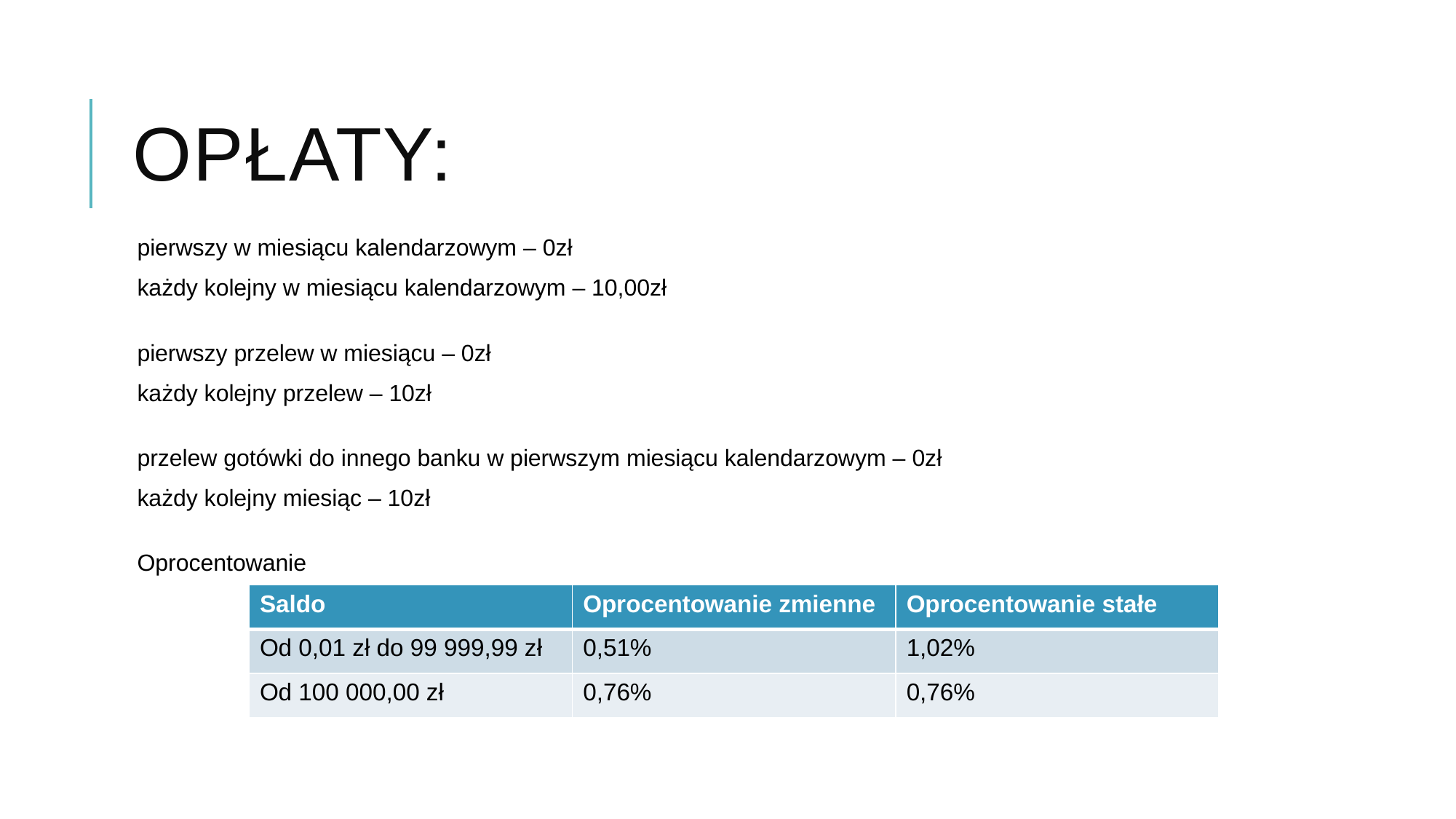

# Opłaty:
pierwszy w miesiącu kalendarzowym – 0zł
każdy kolejny w miesiącu kalendarzowym – 10,00zł
pierwszy przelew w miesiącu – 0zł
każdy kolejny przelew – 10zł
przelew gotówki do innego banku w pierwszym miesiącu kalendarzowym – 0zł
każdy kolejny miesiąc – 10zł
Oprocentowanie

| Saldo | Oprocentowanie zmienne | Oprocentowanie stałe |
| --- | --- | --- |
| Od 0,01 zł do 99 999,99 zł | 0,51% | 1,02% |
| Od 100 000,00 zł | 0,76% | 0,76% |